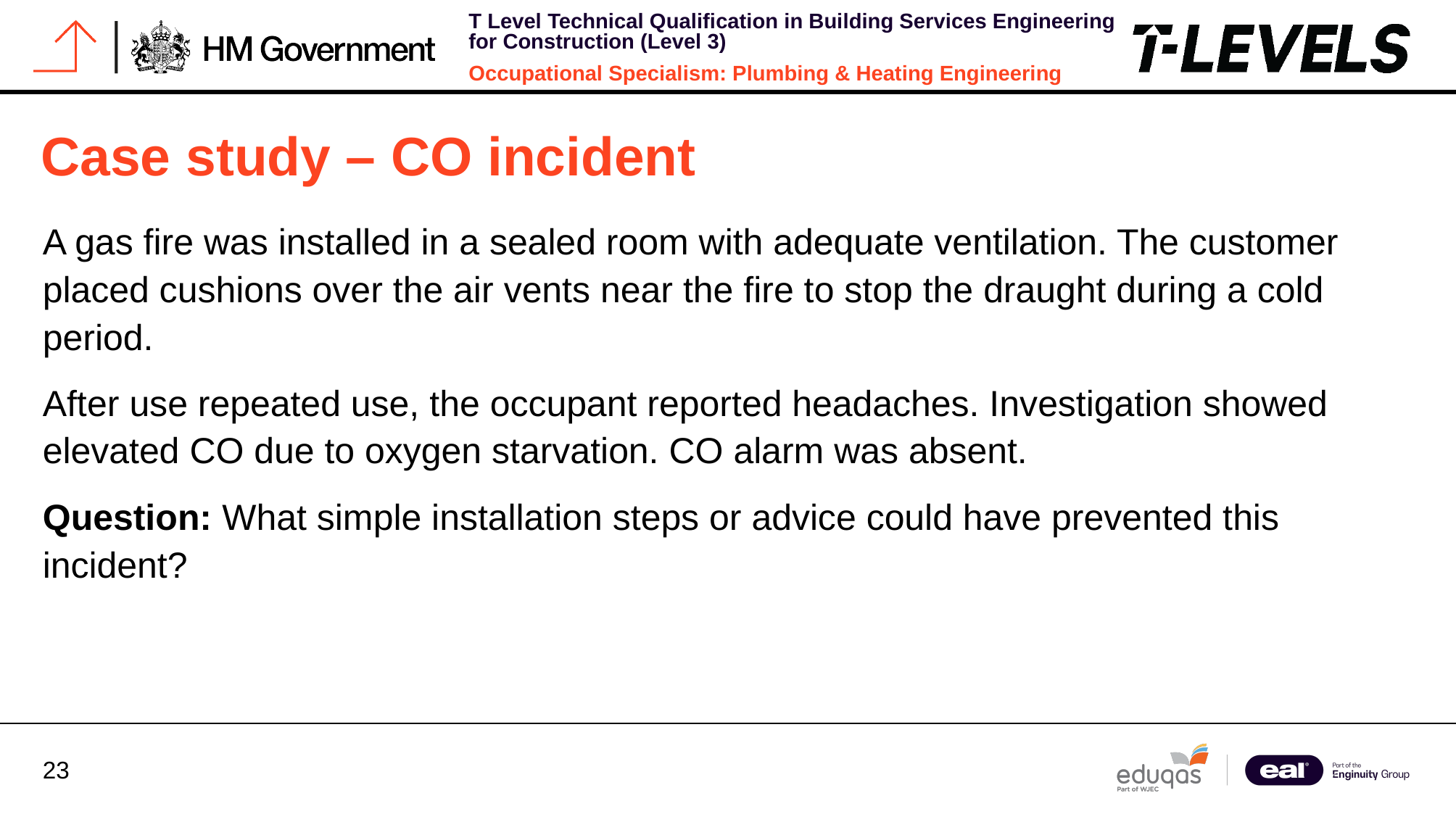

# Case study – CO incident
A gas fire was installed in a sealed room with adequate ventilation. The customer placed cushions over the air vents near the fire to stop the draught during a cold period.
After use repeated use, the occupant reported headaches. Investigation showed elevated CO due to oxygen starvation. CO alarm was absent.
Question: What simple installation steps or advice could have prevented this incident?